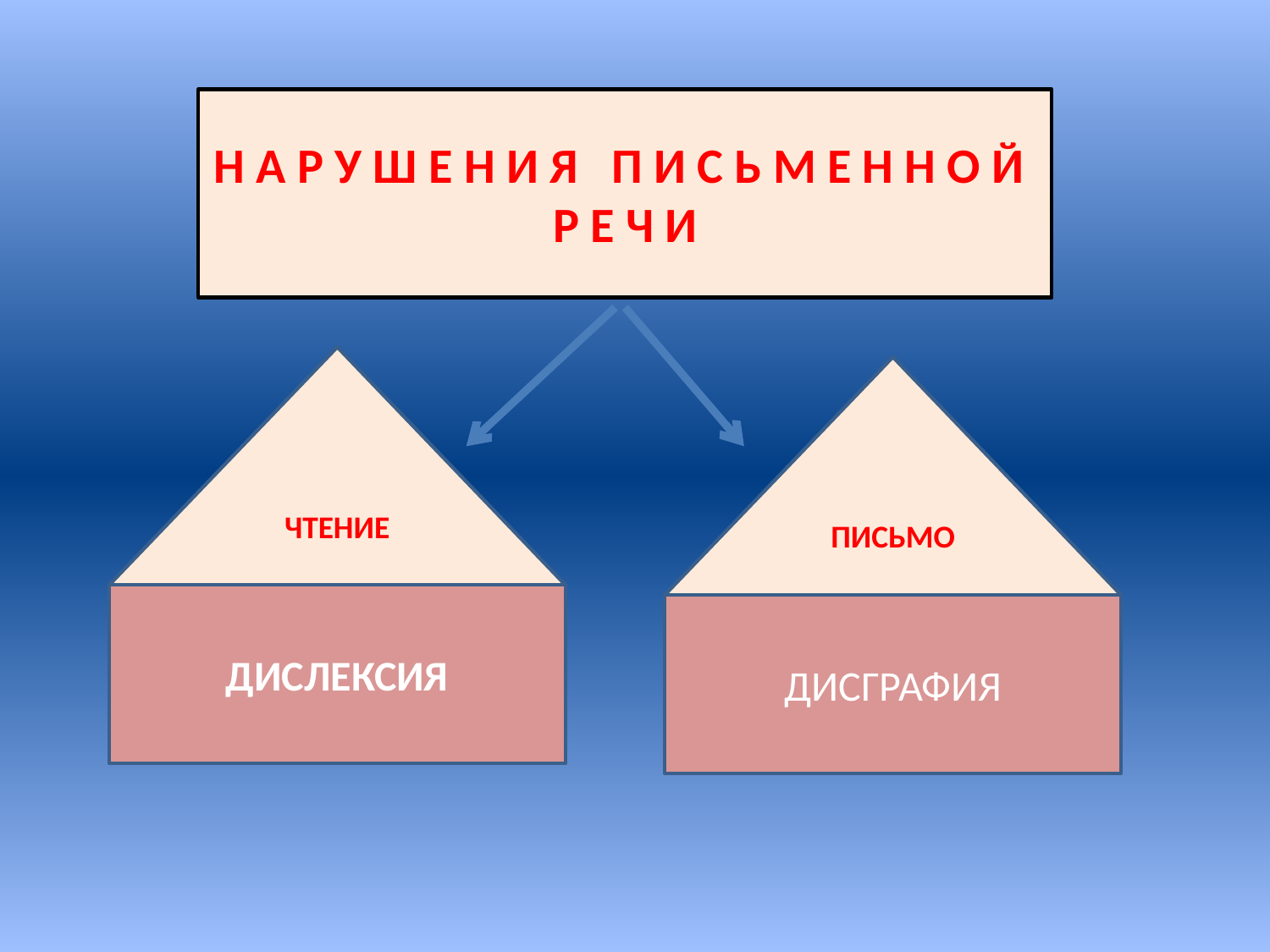

#
Н А Р У Ш Е Н И Я   П И С Ь М Е Н Н О Й  Р Е Ч И
ЧТЕНИЕ
ПИСЬМО
ДИСЛЕКСИЯ
ДИСГРАФИЯ